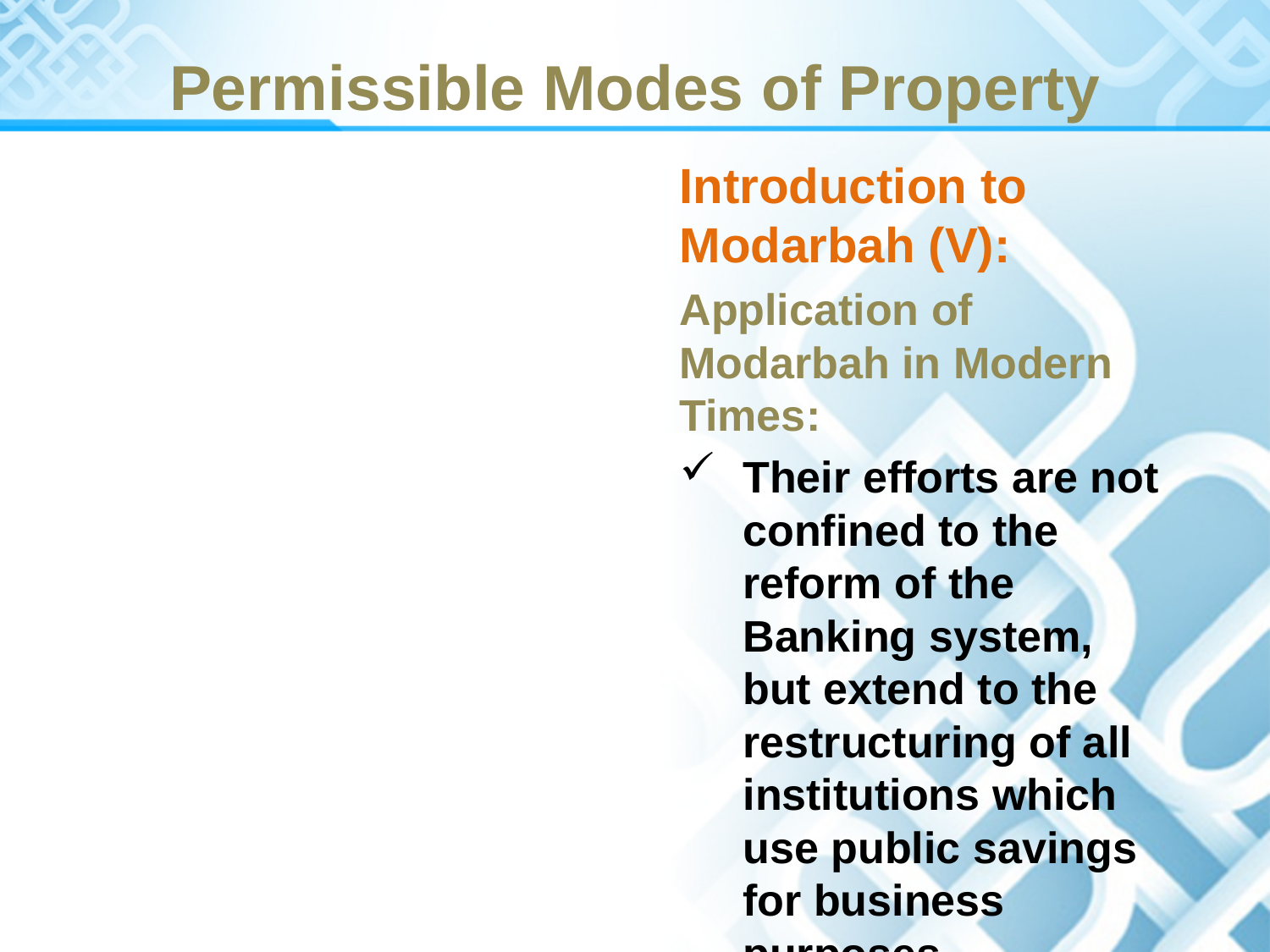

Permissible Modes of Property
Introduction to Modarbah (V):
Application of Modarbah in Modern Times:
Their efforts are not confined to the reform of the Banking system, but extend to the restructuring of all institutions which use public savings for business purposes.